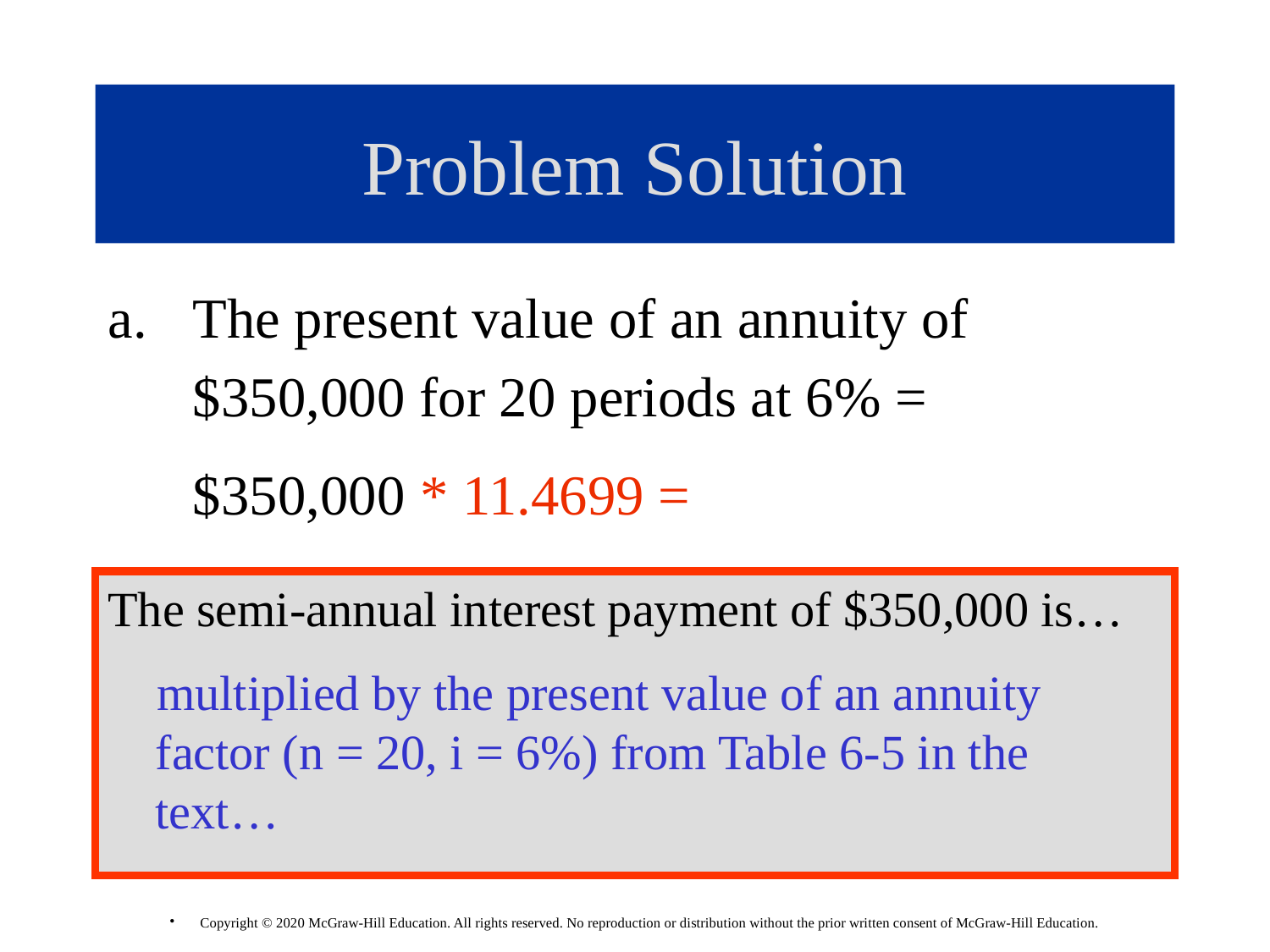

# Problem Solution
The present value of an annuity of
      $350,000 for 20 periods at 6% =

      $350,000 * 11.4699 =

The semi-annual interest payment of $350,000 is…
    multiplied by the present value of an annuity factor (n = 20, i = 6%) from Table 6-5 in the text…